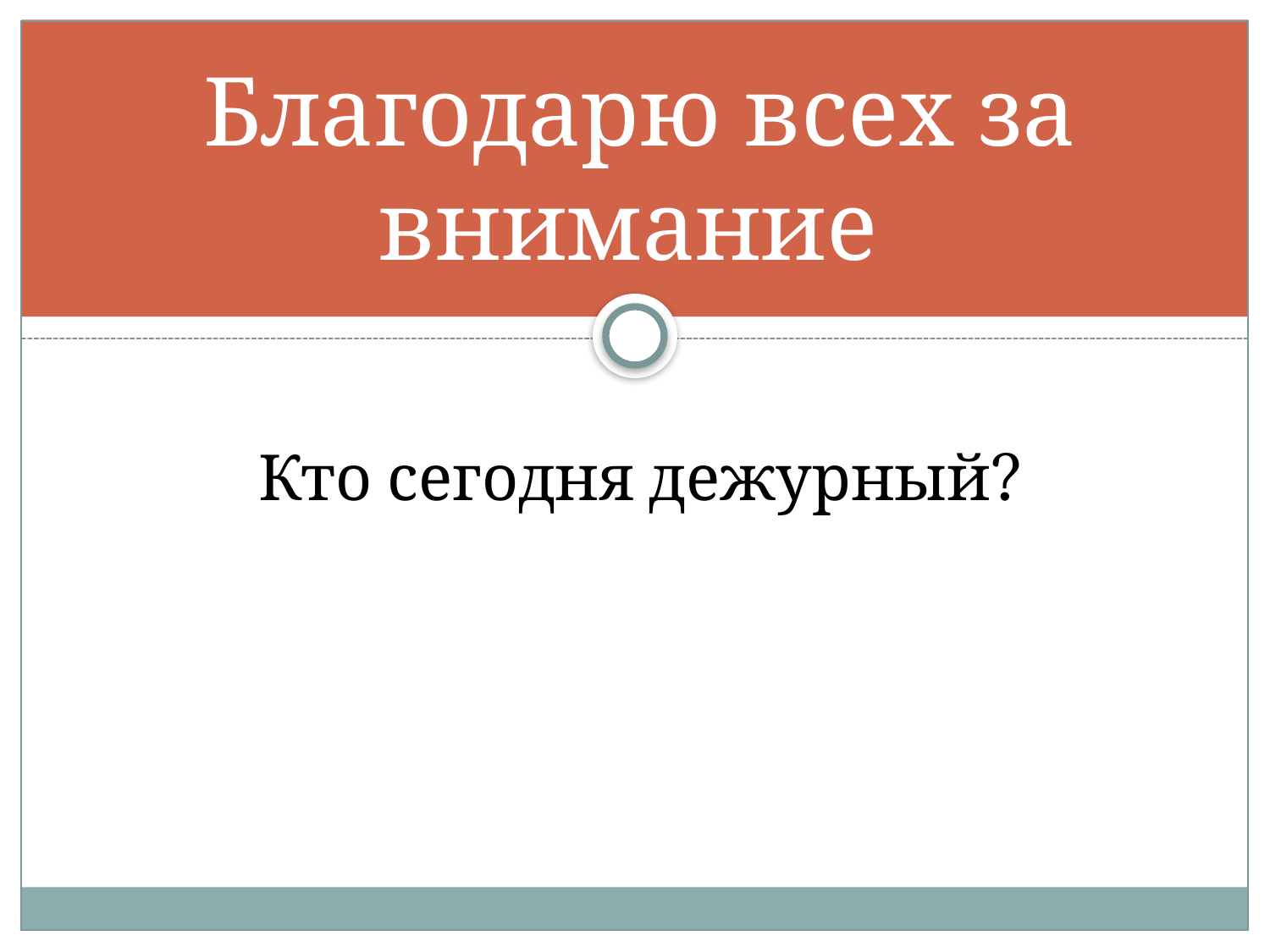

# Благодарю всех за внимание
Кто сегодня дежурный?